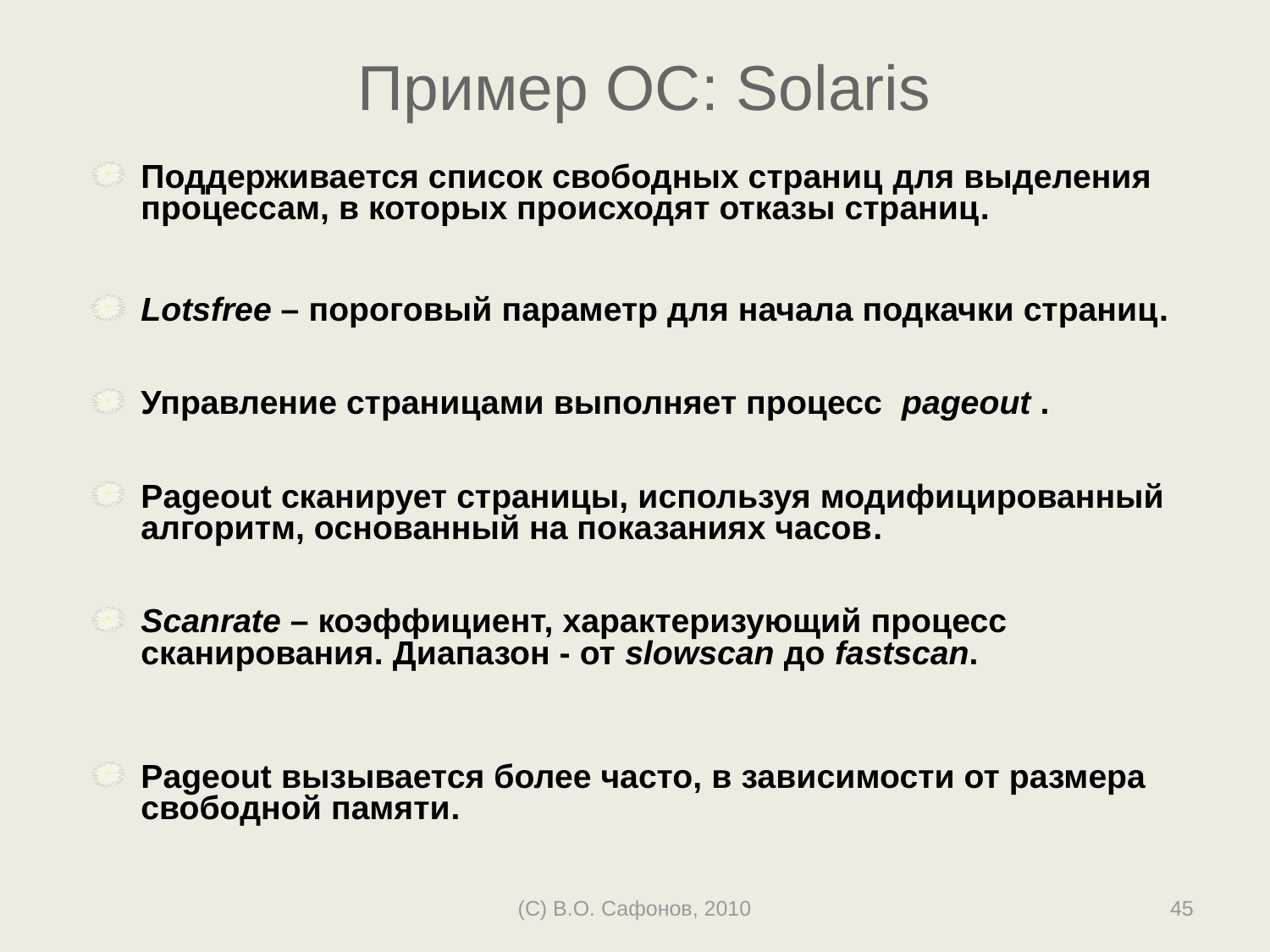

# Пример ОС: Solaris
Поддерживается список свободных страниц для выделения процессам, в которых происходят отказы страниц.
Lotsfree – пороговый параметр для начала подкачки страниц.
Управление страницами выполняет процесс  pageout .
Pageout сканирует страницы, используя модифицированный алгоритм, основанный на показаниях часов.
Scanrate – коэффициент, характеризующий процесс сканирования. Диапазон - от slowscan до fastscan.

Pageout вызывается более часто, в зависимости от размера свободной памяти.

(C) В.О. Сафонов, 2010
45